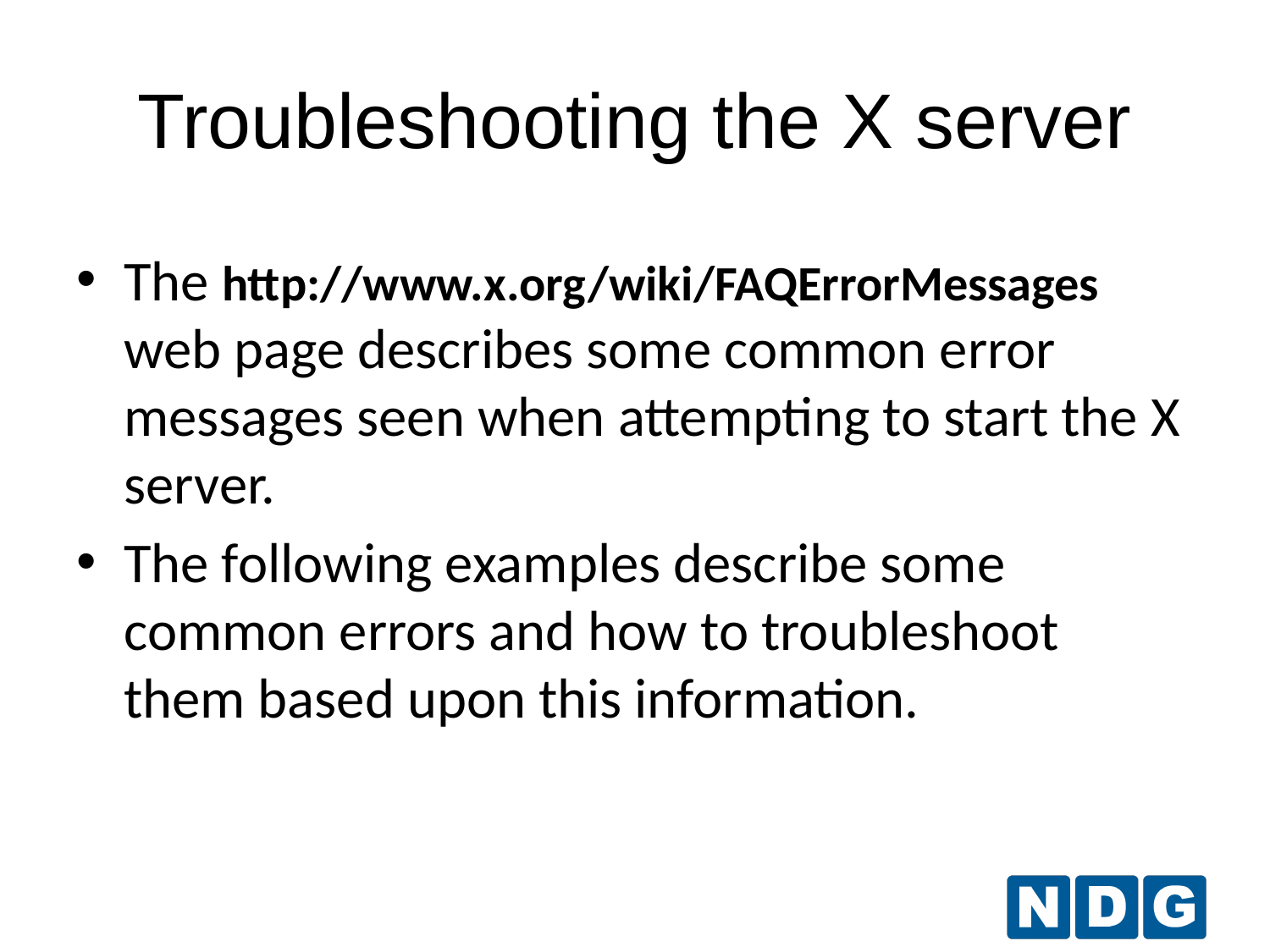

# Troubleshooting the X server
The http://www.x.org/wiki/FAQErrorMessages web page describes some common error messages seen when attempting to start the X server.
The following examples describe some common errors and how to troubleshoot them based upon this information.